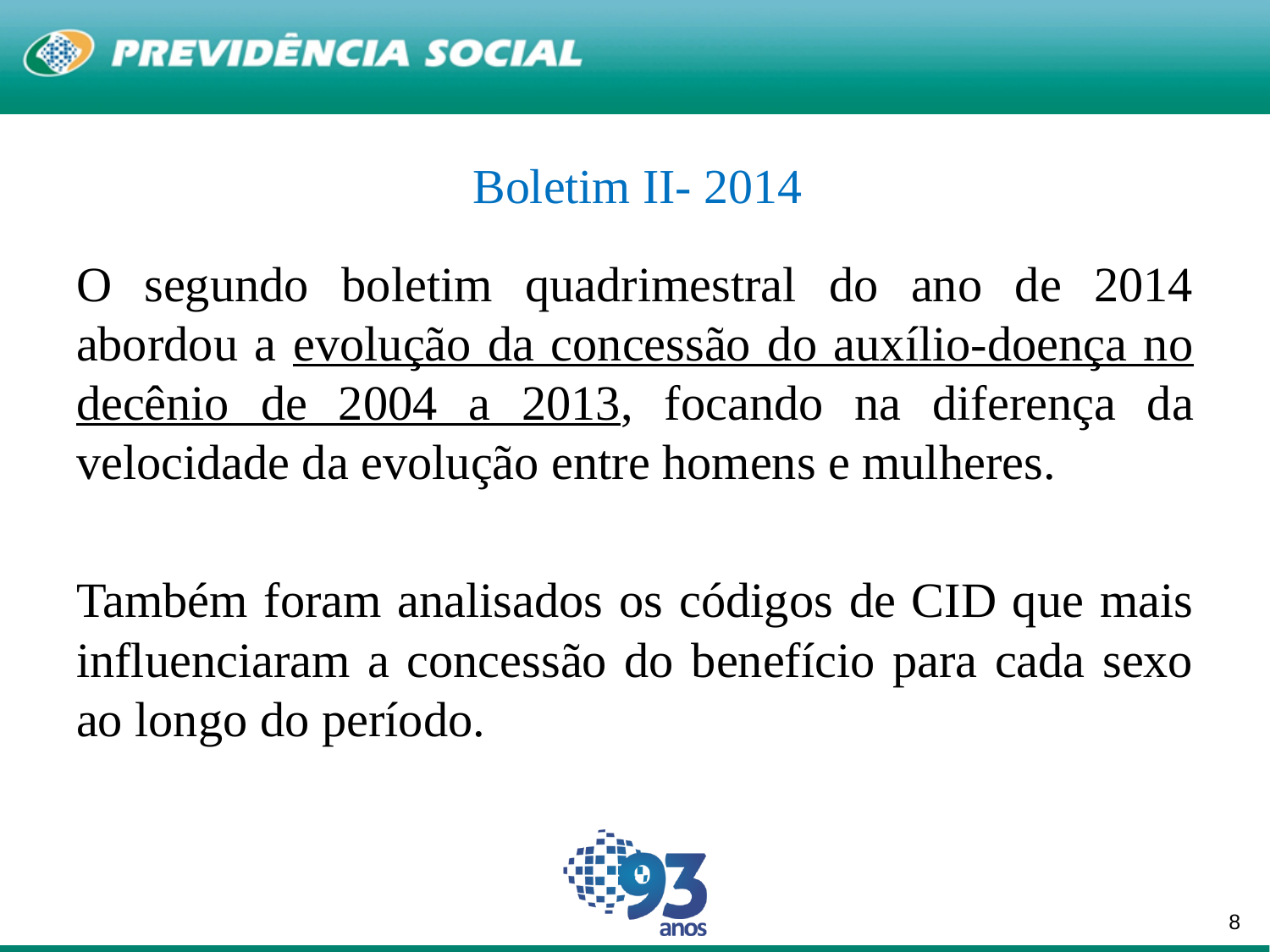

# Boletim II- 2014
O segundo boletim quadrimestral do ano de 2014 abordou a evolução da concessão do auxílio-doença no decênio de 2004 a 2013, focando na diferença da velocidade da evolução entre homens e mulheres.

Também foram analisados os códigos de CID que mais influenciaram a concessão do benefício para cada sexo ao longo do período.